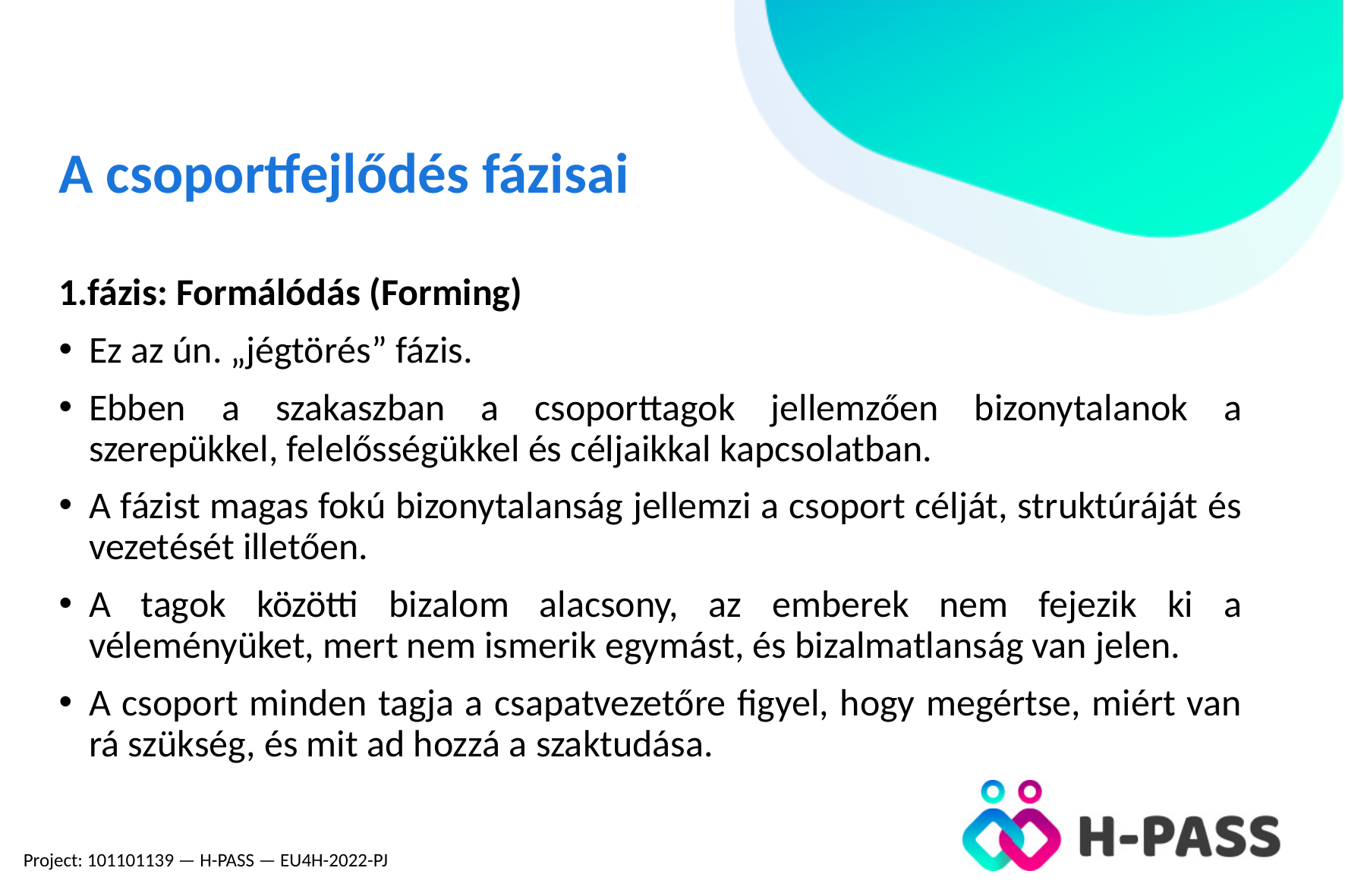

# A csoportfejlődés fázisai
1.fázis: Formálódás (Forming)
Ez az ún. „jégtörés” fázis.
Ebben a szakaszban a csoporttagok jellemzően bizonytalanok a szerepükkel, felelősségükkel és céljaikkal kapcsolatban.
A fázist magas fokú bizonytalanság jellemzi a csoport célját, struktúráját és vezetését illetően.
A tagok közötti bizalom alacsony, az emberek nem fejezik ki a véleményüket, mert nem ismerik egymást, és bizalmatlanság van jelen.
A csoport minden tagja a csapatvezetőre figyel, hogy megértse, miért van rá szükség, és mit ad hozzá a szaktudása.
Project: 101101139 — H-PASS — EU4H-2022-PJ